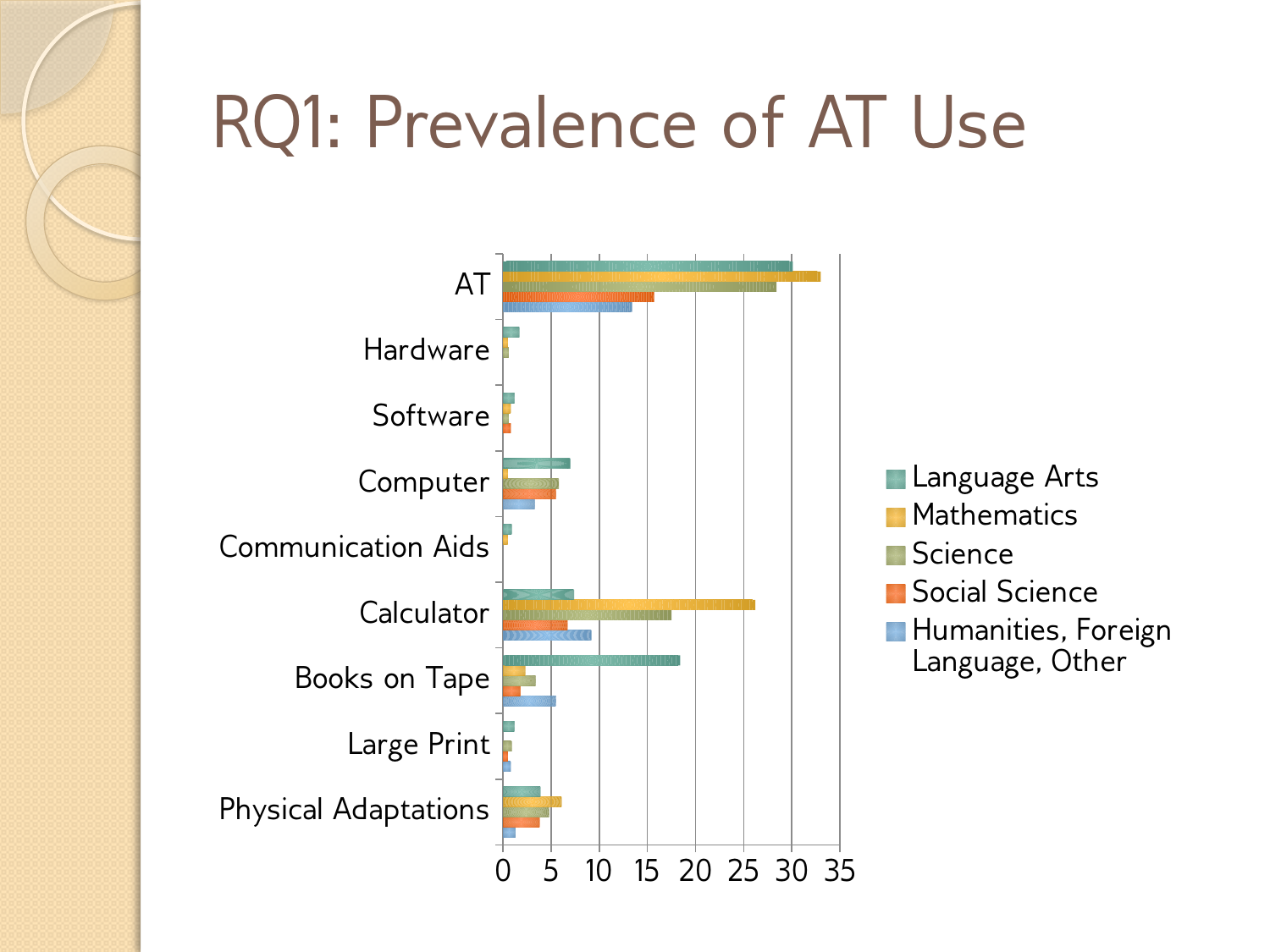

# RQ1: Prevalence of AT Use

### Chart

| Category | Humanities, Foreign Language, Other | Social Science | Science | Mathematics | Language Arts |
|---|---|---|---|---|---|
| Physical Adaptations | 1.3 | 3.8 | 4.8 | 6.1 | 3.9 |
| Large Print | 0.8 | 0.5 | 0.9 | 0.0 | 1.2 |
| Books on Tape | 5.5 | 1.8 | 3.4 | 2.3 | 18.4 |
| Calculator | 9.2 | 6.7 | 17.5 | 26.2 | 7.4 |
| Communication Aids | 0.0 | 0.0 | 0.0 | 0.5 | 0.9 |
| Computer | 3.3 | 5.5 | 5.8 | 0.5 | 7.0 |
| Software | 0.0 | 0.8 | 0.6 | 0.8 | 1.2 |
| Hardware | 0.0 | 0.0 | 0.6 | 0.5 | 1.7 |
| AT | 13.4 | 15.7 | 28.4 | 33.0 | 30.1 |